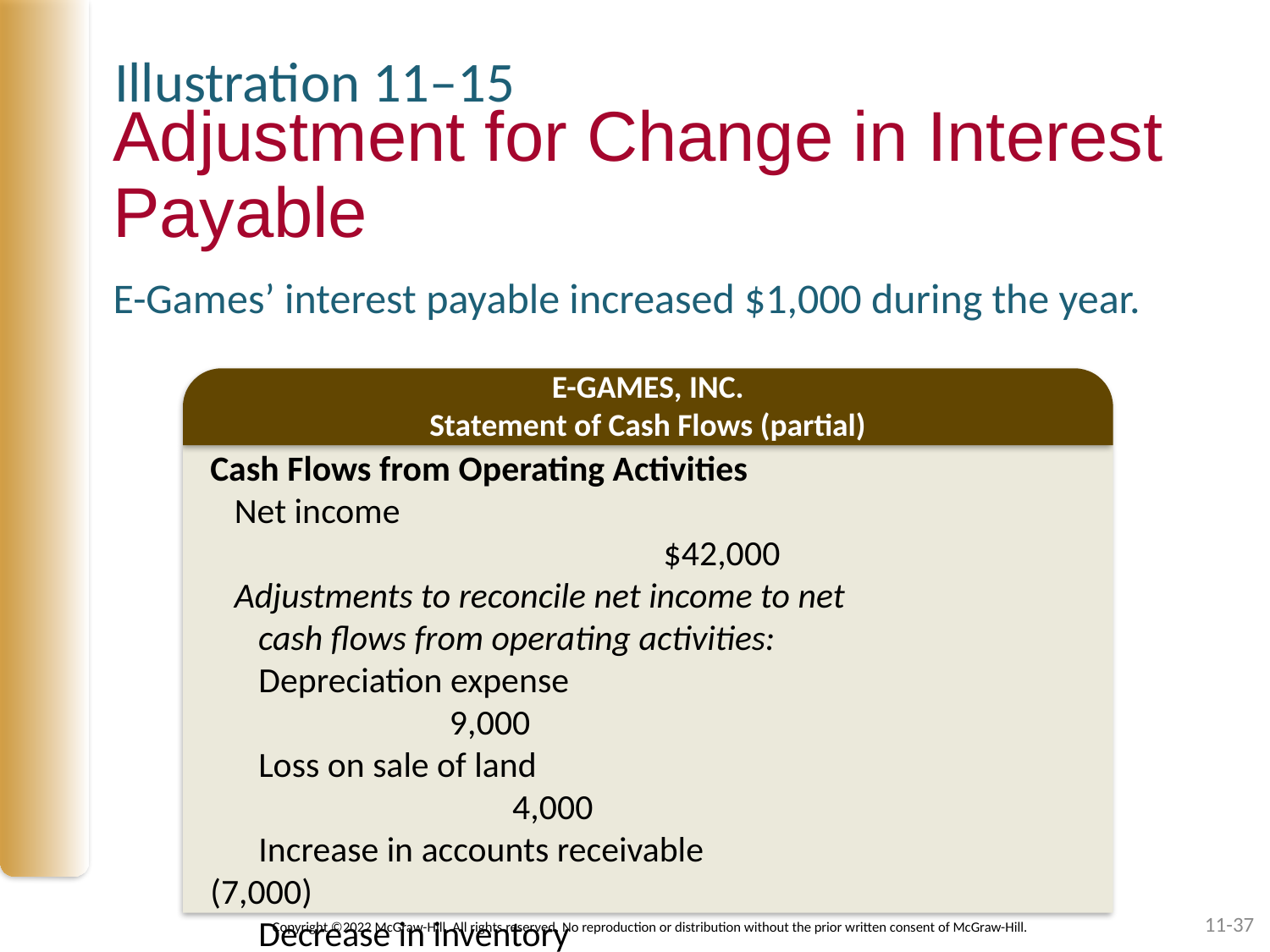

Illustration 11–15
# Adjustment for Change in Interest Payable
E-Games’ interest payable increased $1,000 during the year.
E-GAMES, INC.
Statement of Cash Flows (partial)

Cash Flows from Operating Activities
   Net income								         $42,000
   Adjustments to reconcile net income to net
      cash flows from operating activities:
      Depreciation expense					              9,000
      Loss on sale of land						      4,000
      Increase in accounts receivable		                     (7,000)
      Decrease in inventory					            10,000
      Increase in prepaid rent                                           (2,000)
      Decrease in accounts payable                                 (5,000)
      Increase in interest payable                                     1,000

11-37
Copyright ©2022 McGraw-Hill. All rights reserved. No reproduction or distribution without the prior written consent of McGraw-Hill.